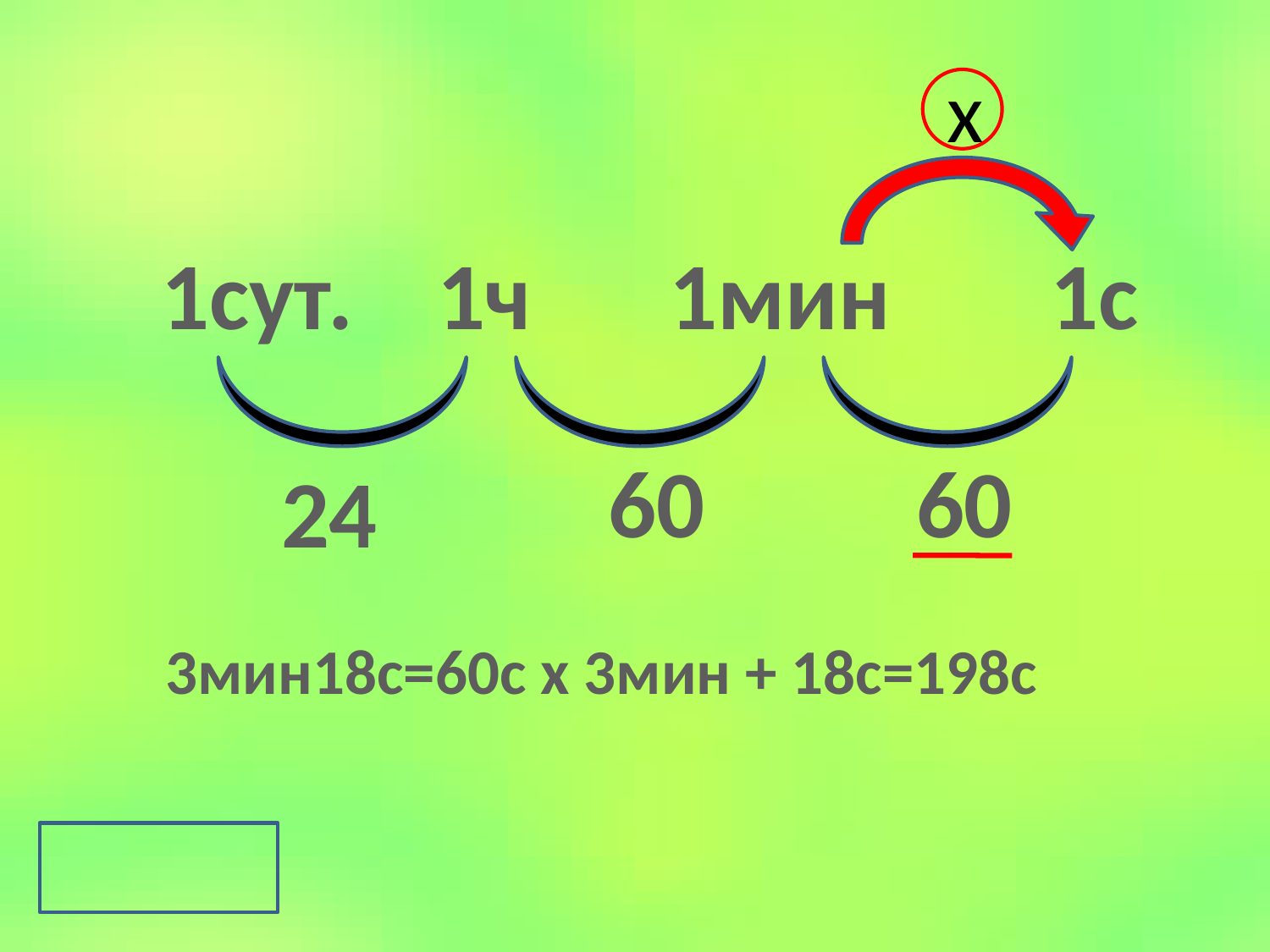

х

1сут.	 1ч		1мин		1с

60
60
24
3мин18с=60с х 3мин + 18с=198с